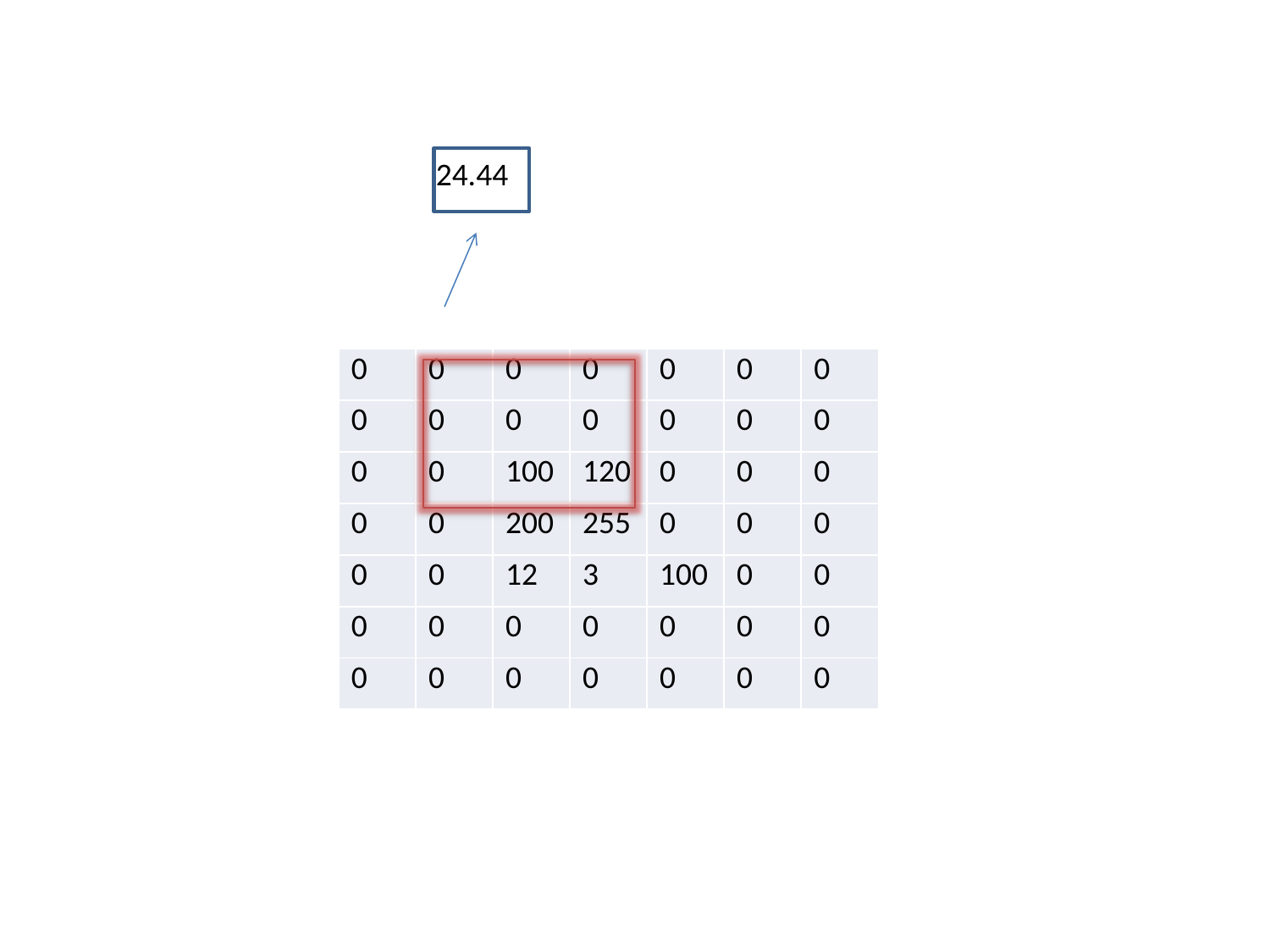

24.44

| 0 | 0 | 0 | 0 | 0 | 0 | 0 |
| --- | --- | --- | --- | --- | --- | --- |
| 0 | 0 | 0 | 0 | 0 | 0 | 0 |
| 0 | 0 | 100 | 120 | 0 | 0 | 0 |
| 0 | 0 | 200 | 255 | 0 | 0 | 0 |
| 0 | 0 | 12 | 3 | 100 | 0 | 0 |
| 0 | 0 | 0 | 0 | 0 | 0 | 0 |
| 0 | 0 | 0 | 0 | 0 | 0 | 0 |